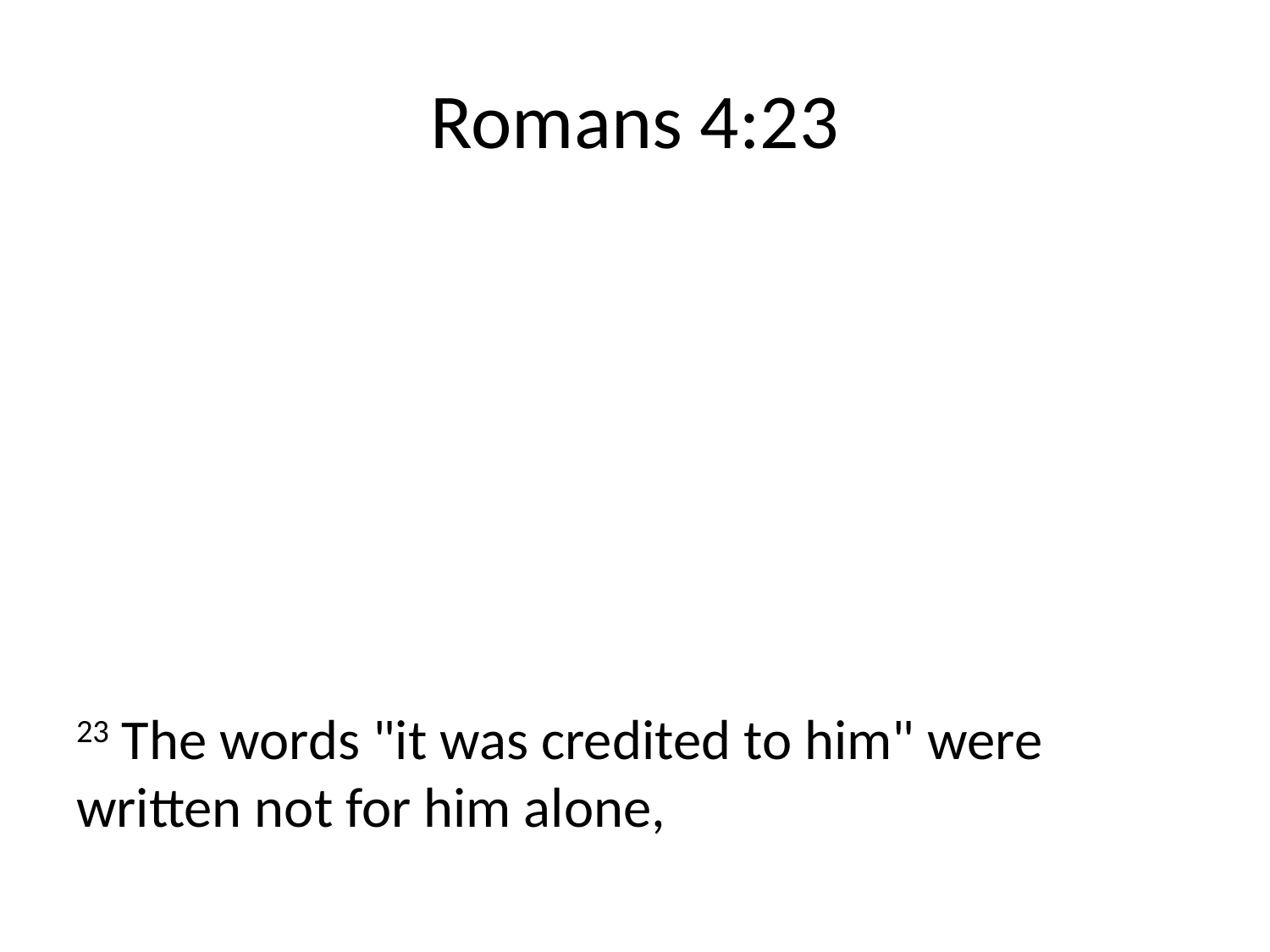

# Romans 4:23

23 The words "it was credited to him" were written not for him alone,